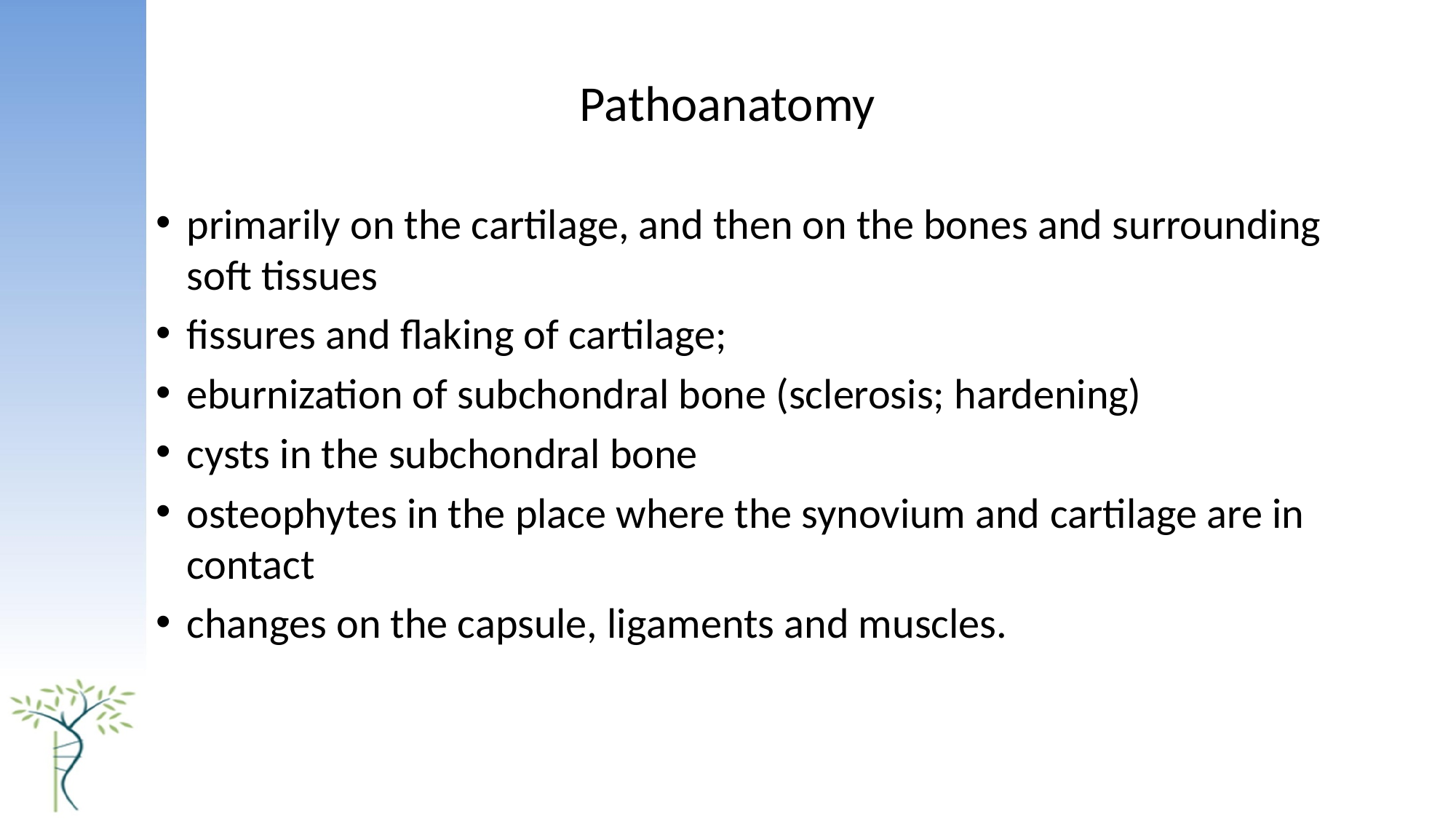

# Pathoanatomy
primarily on the cartilage, and then on the bones and surrounding soft tissues
fissures and flaking of cartilage;
eburnization of subchondral bone (sclerosis; hardening)
cysts in the subchondral bone
osteophytes in the place where the synovium and cartilage are in contact
changes on the capsule, ligaments and muscles.